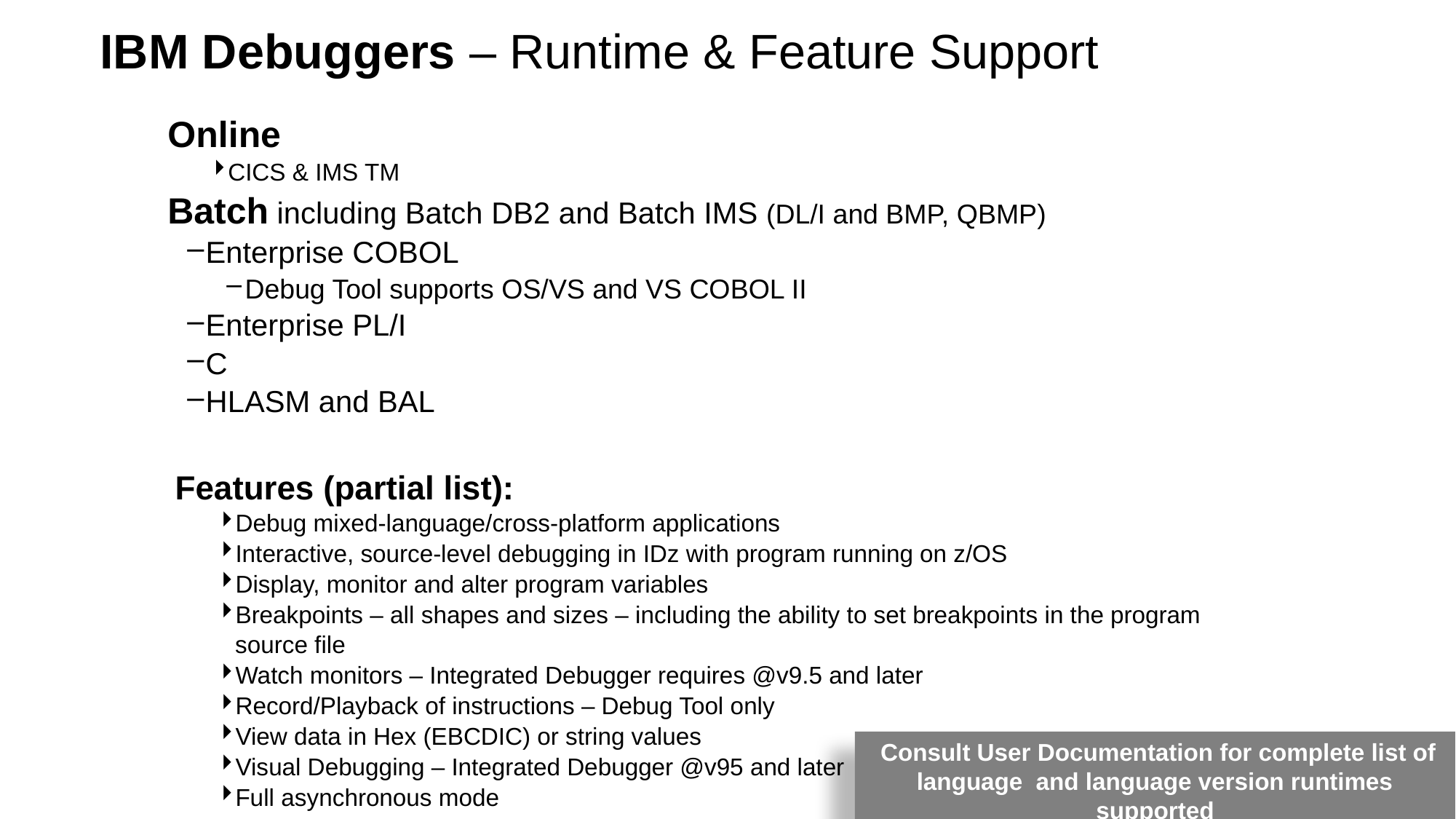

# IBM Debuggers – Runtime & Feature Support
Online
CICS & IMS TM
Batch including Batch DB2 and Batch IMS (DL/I and BMP, QBMP)
Enterprise COBOL
Debug Tool supports OS/VS and VS COBOL II
Enterprise PL/I
C
HLASM and BAL

Features (partial list):
Debug mixed-language/cross-platform applications
Interactive, source-level debugging in IDz with program running on z/OS
Display, monitor and alter program variables
Breakpoints – all shapes and sizes – including the ability to set breakpoints in the program source file
Watch monitors – Integrated Debugger requires @v9.5 and later
Record/Playback of instructions – Debug Tool only
View data in Hex (EBCDIC) or string values
Visual Debugging – Integrated Debugger @v95 and later
Full asynchronous mode
 Consult User Documentation for complete list of language  and language version runtimes supported